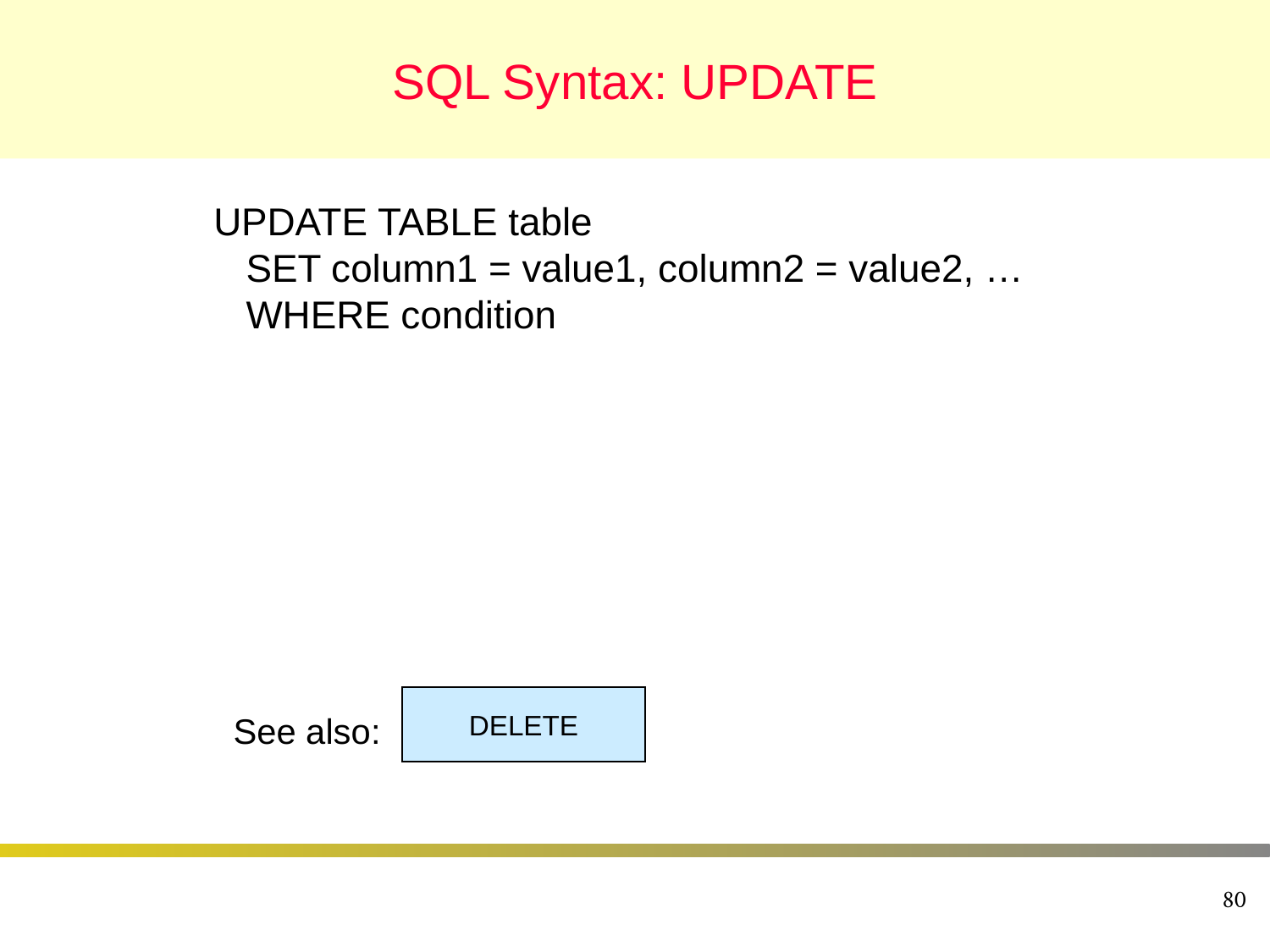

# SQL Syntax: UPDATE
UPDATE TABLE table
   SET column1 = value1, column2 = value2, …
   WHERE condition
DELETE
See also:
80